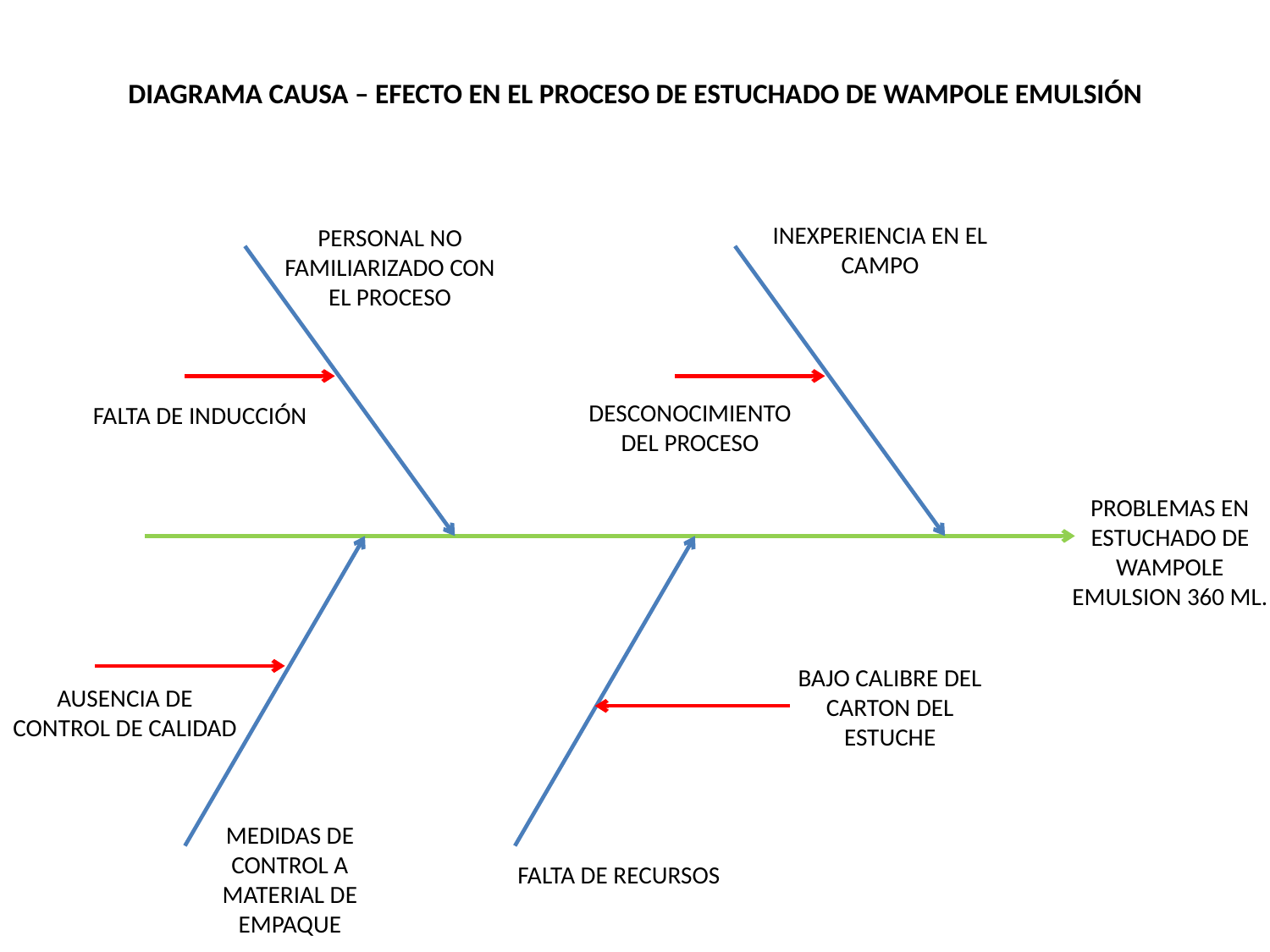

# DIAGRAMA CAUSA – EFECTO EN EL PROCESO DE ESTUCHADO DE WAMPOLE EMULSIÓN
INEXPERIENCIA EN EL CAMPO
PERSONAL NO FAMILIARIZADO CON EL PROCESO

DESCONOCIMIENTO DEL PROCESO
FALTA DE INDUCCIÓN
PROBLEMAS EN ESTUCHADO DE WAMPOLE EMULSION 360 ML.
BAJO CALIBRE DEL CARTON DEL ESTUCHE
AUSENCIA DE CONTROL DE CALIDAD
MEDIDAS DE CONTROL A MATERIAL DE EMPAQUE
FALTA DE RECURSOS